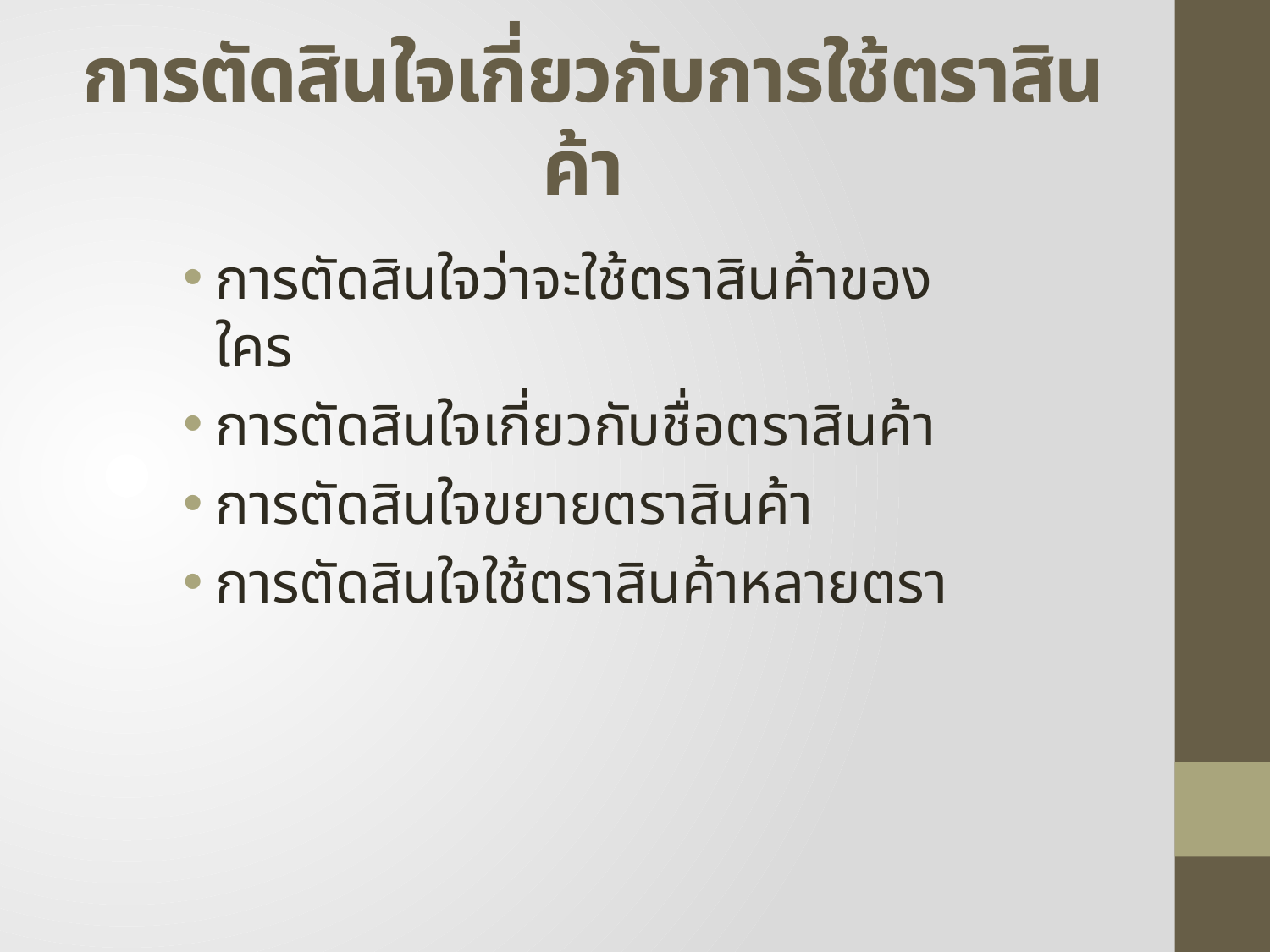

# การตัดสินใจเกี่ยวกับการใช้ตราสินค้า
การตัดสินใจว่าจะใช้ตราสินค้าของใคร
การตัดสินใจเกี่ยวกับชื่อตราสินค้า
การตัดสินใจขยายตราสินค้า
การตัดสินใจใช้ตราสินค้าหลายตรา